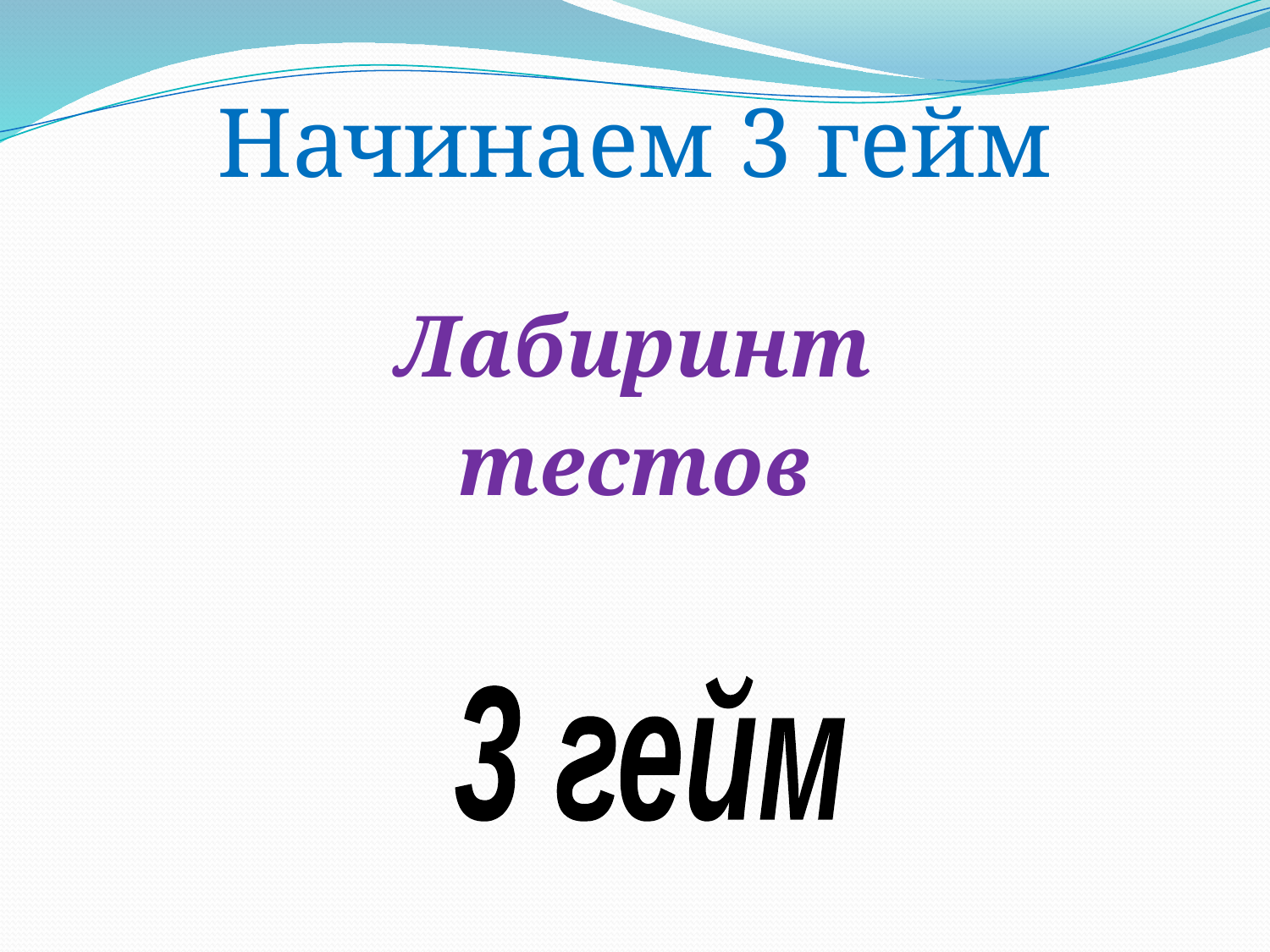

Начинаем 3 гейм

Лабиринт
тестов

3 гейм